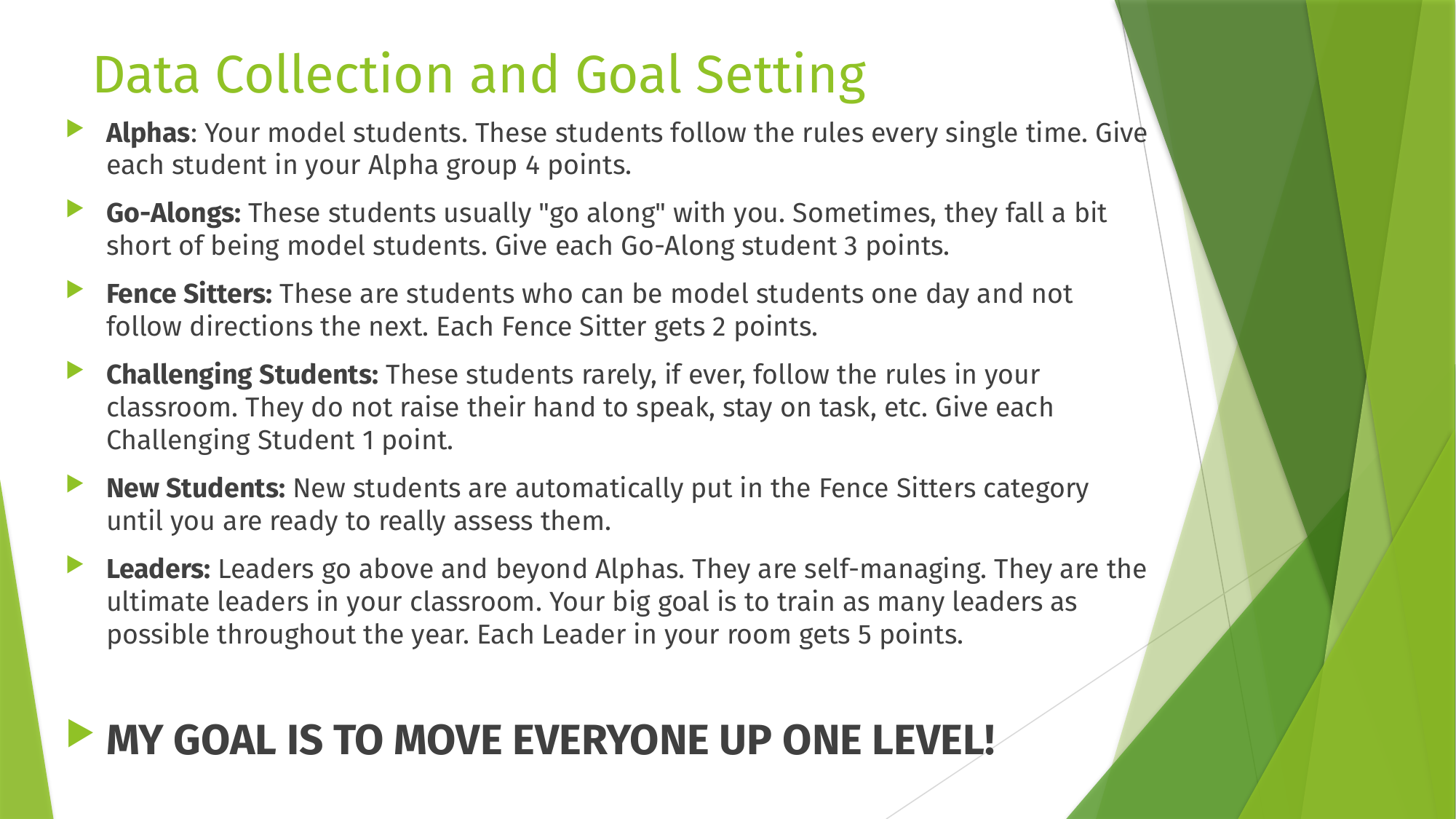

# Data Collection and Goal Setting
Alphas: Your model students. These students follow the rules every single time. Give each student in your Alpha group 4 points.
Go-Alongs: These students usually "go along" with you. Sometimes, they fall a bit short of being model students. Give each Go-Along student 3 points.
Fence Sitters: These are students who can be model students one day and not follow directions the next. Each Fence Sitter gets 2 points.
Challenging Students: These students rarely, if ever, follow the rules in your classroom. They do not raise their hand to speak, stay on task, etc. Give each Challenging Student 1 point.
New Students: New students are automatically put in the Fence Sitters category until you are ready to really assess them.
Leaders: Leaders go above and beyond Alphas. They are self-managing. They are the ultimate leaders in your classroom. Your big goal is to train as many leaders as possible throughout the year. Each Leader in your room gets 5 points.

MY GOAL IS TO MOVE EVERYONE UP ONE LEVEL!